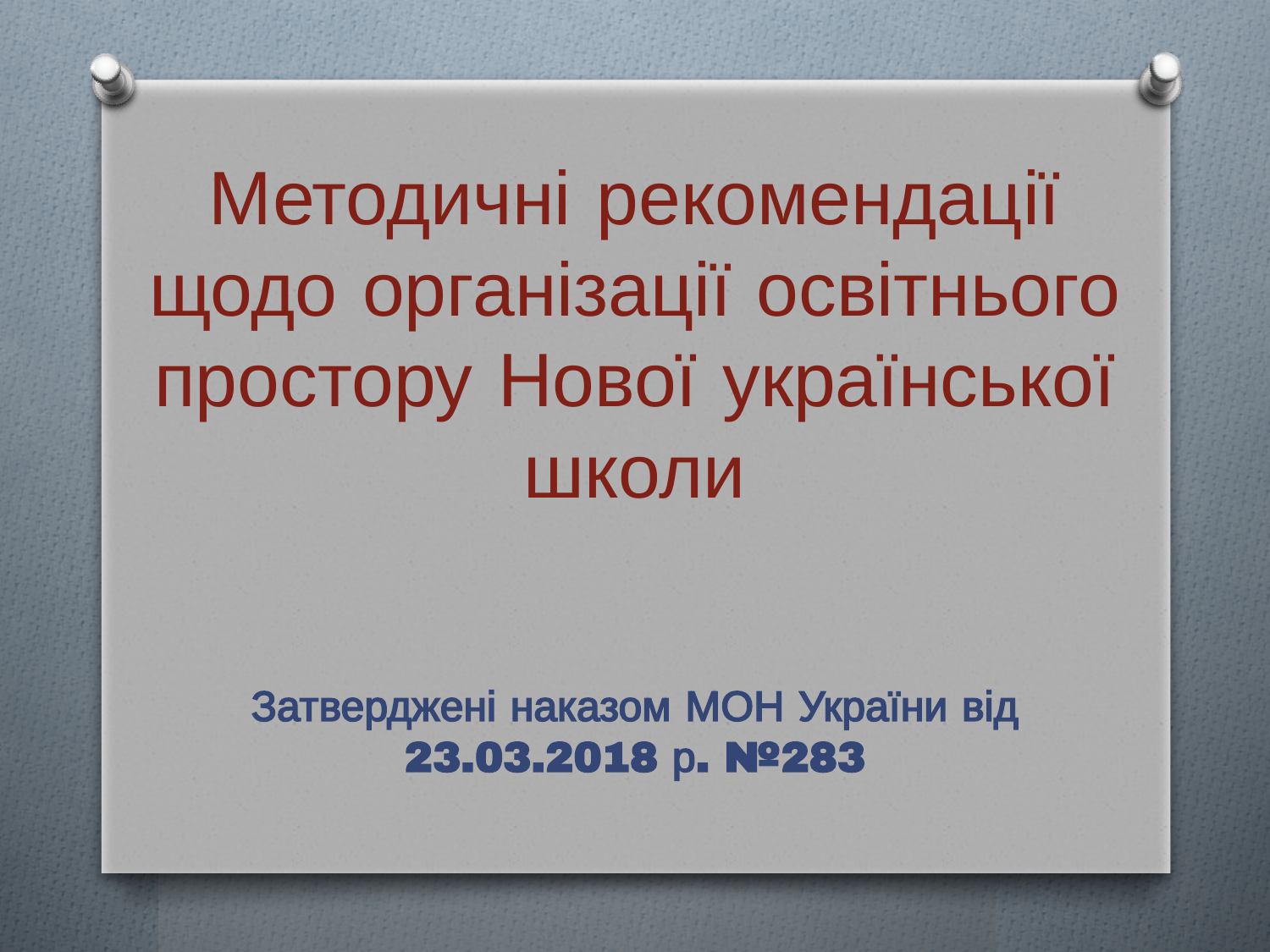

# Методичні рекомендації щодо організації освітнього простору Нової української школи

Затверджені наказом МОН України від 23.03.2018 р. №283